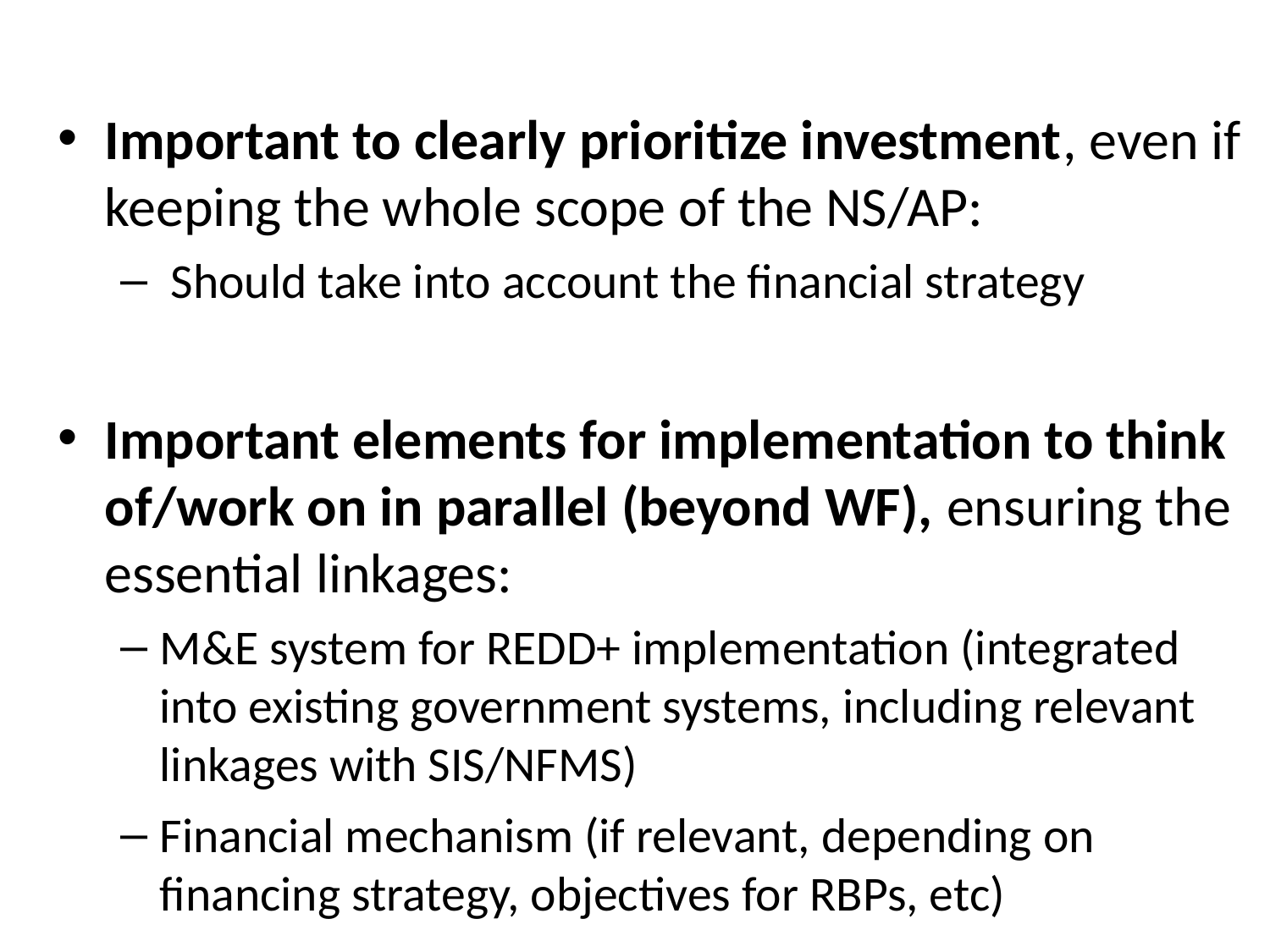

Important to clearly prioritize investment, even if keeping the whole scope of the NS/AP:
 Should take into account the financial strategy

Important elements for implementation to think of/work on in parallel (beyond WF), ensuring the essential linkages:
M&E system for REDD+ implementation (integrated into existing government systems, including relevant linkages with SIS/NFMS)
Financial mechanism (if relevant, depending on financing strategy, objectives for RBPs, etc)